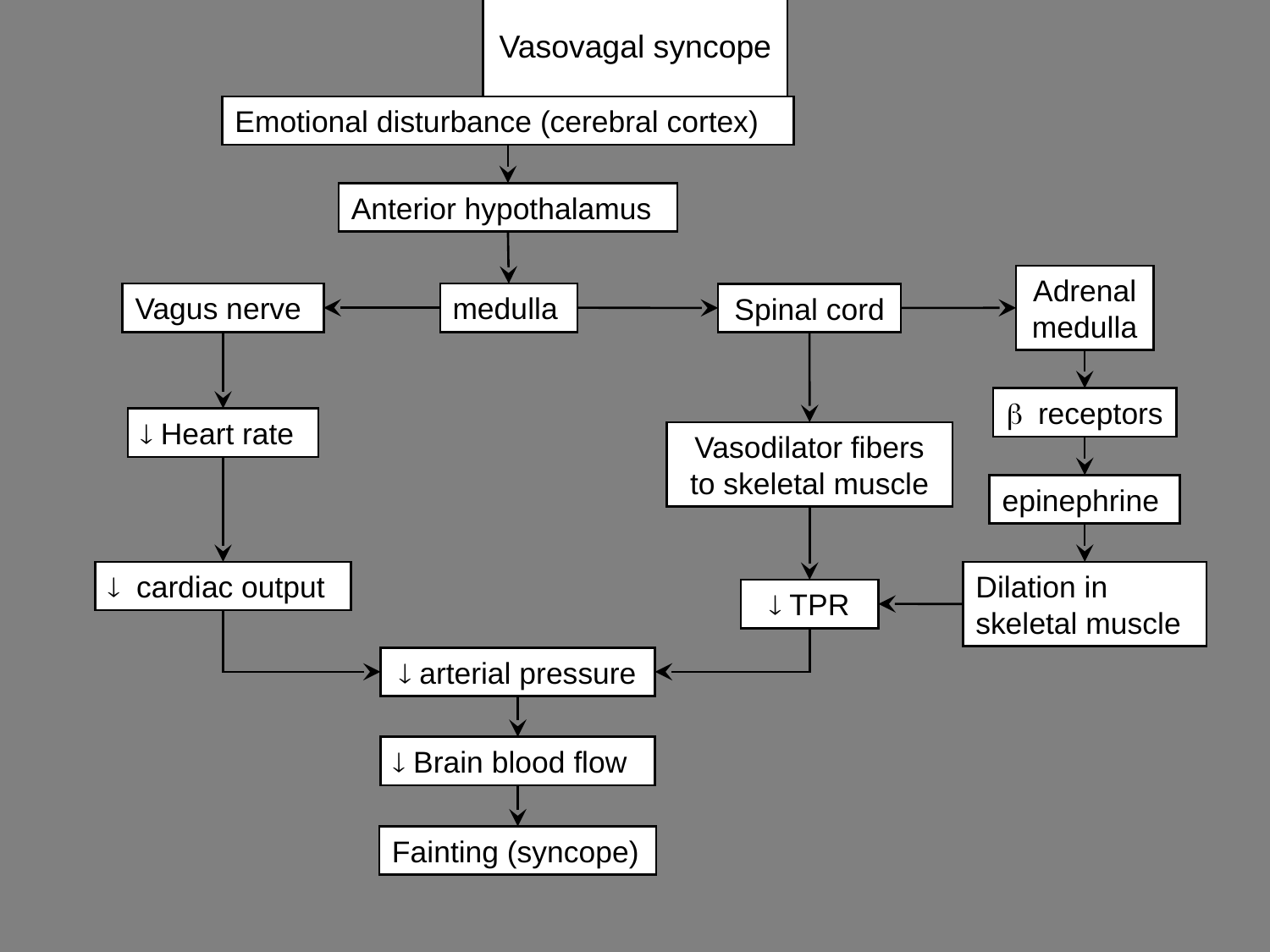

# Vasovagal syncope
Emotional disturbance (cerebral cortex)
Anterior hypothalamus
Adrenal medulla
Vagus nerve
medulla
Spinal cord
β receptors
↓ Heart rate
Vasodilator fibers to skeletal muscle
epinephrine
↓  cardiac output
Dilation in skeletal muscle
↓ TPR
↓ arterial pressure
↓ Brain blood flow
Fainting (syncope)